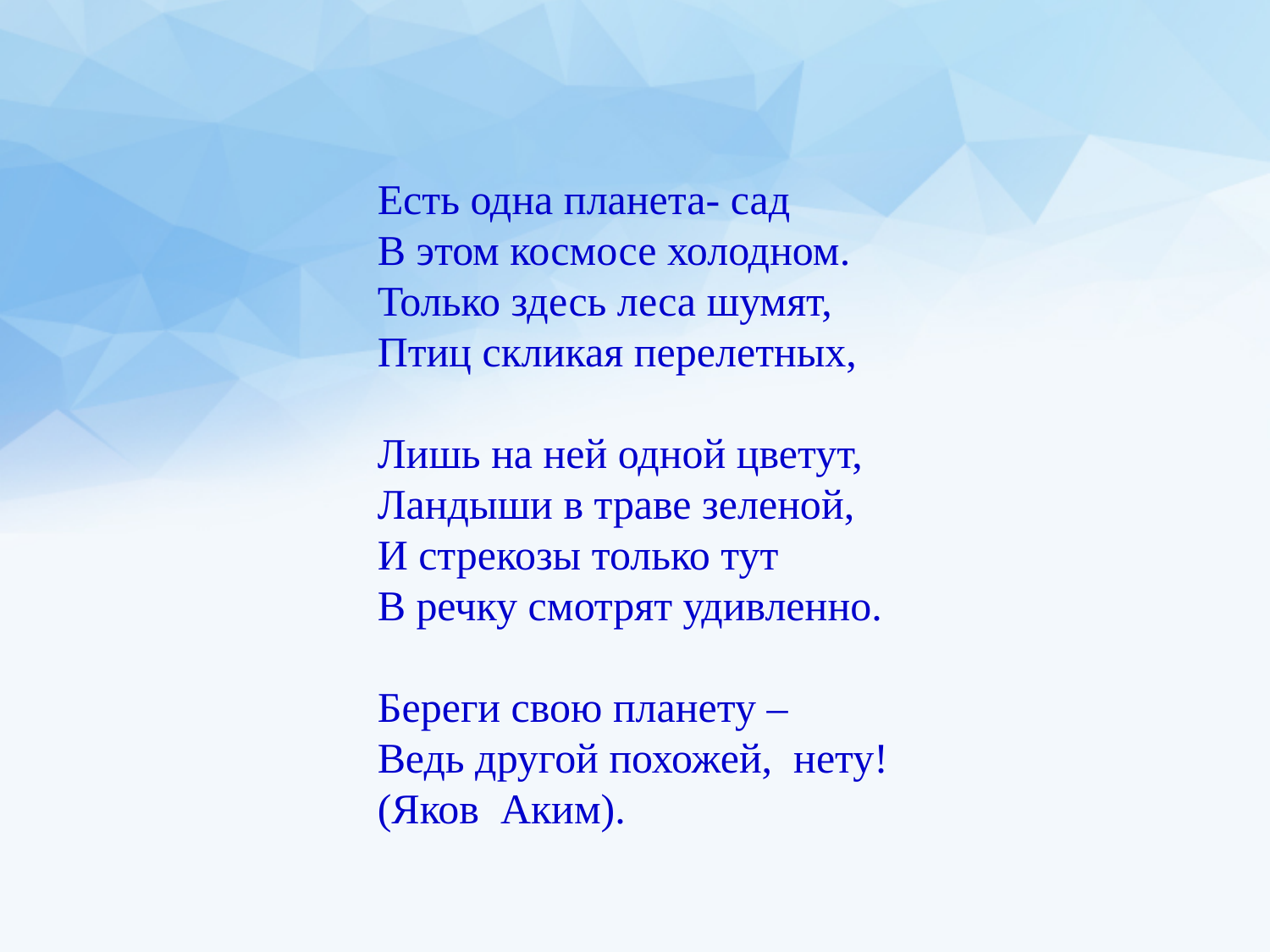

Есть одна планета- сад
В этом космосе холодном.
Только здесь леса шумят,
Птиц скликая перелетных,

Лишь на ней одной цветут,
Ландыши в траве зеленой,
И стрекозы только тут
В речку смотрят удивленно.

Береги свою планету –
Ведь другой похожей,  нету!
(Яков  Аким).